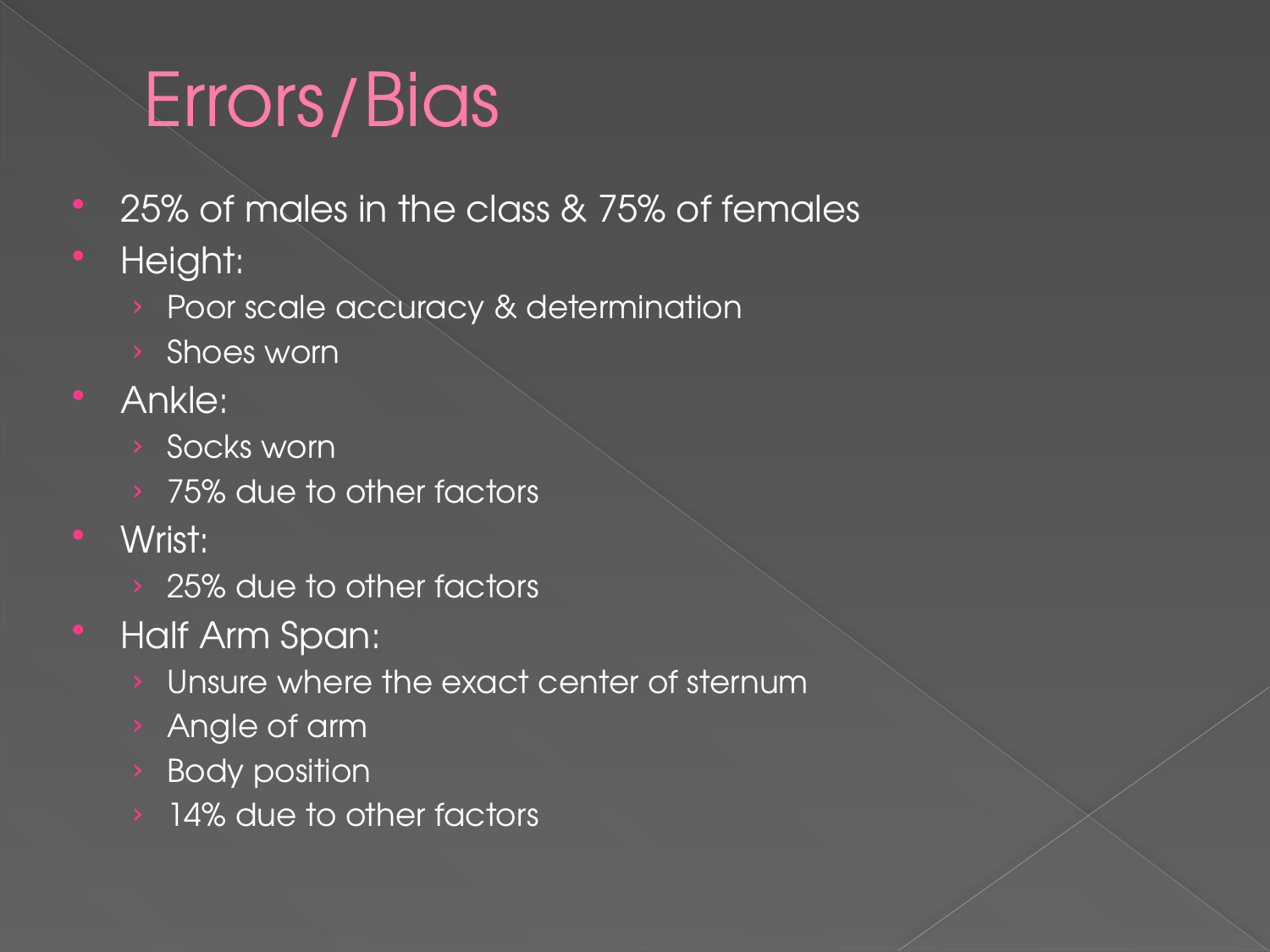

# Errors/Bias
25% of males in the class & 75% of females
Height:
Poor scale accuracy & determination
Shoes worn
Ankle:
Socks worn
75% due to other factors
Wrist:
25% due to other factors
Half Arm Span:
Unsure where the exact center of sternum
Angle of arm
Body position
14% due to other factors